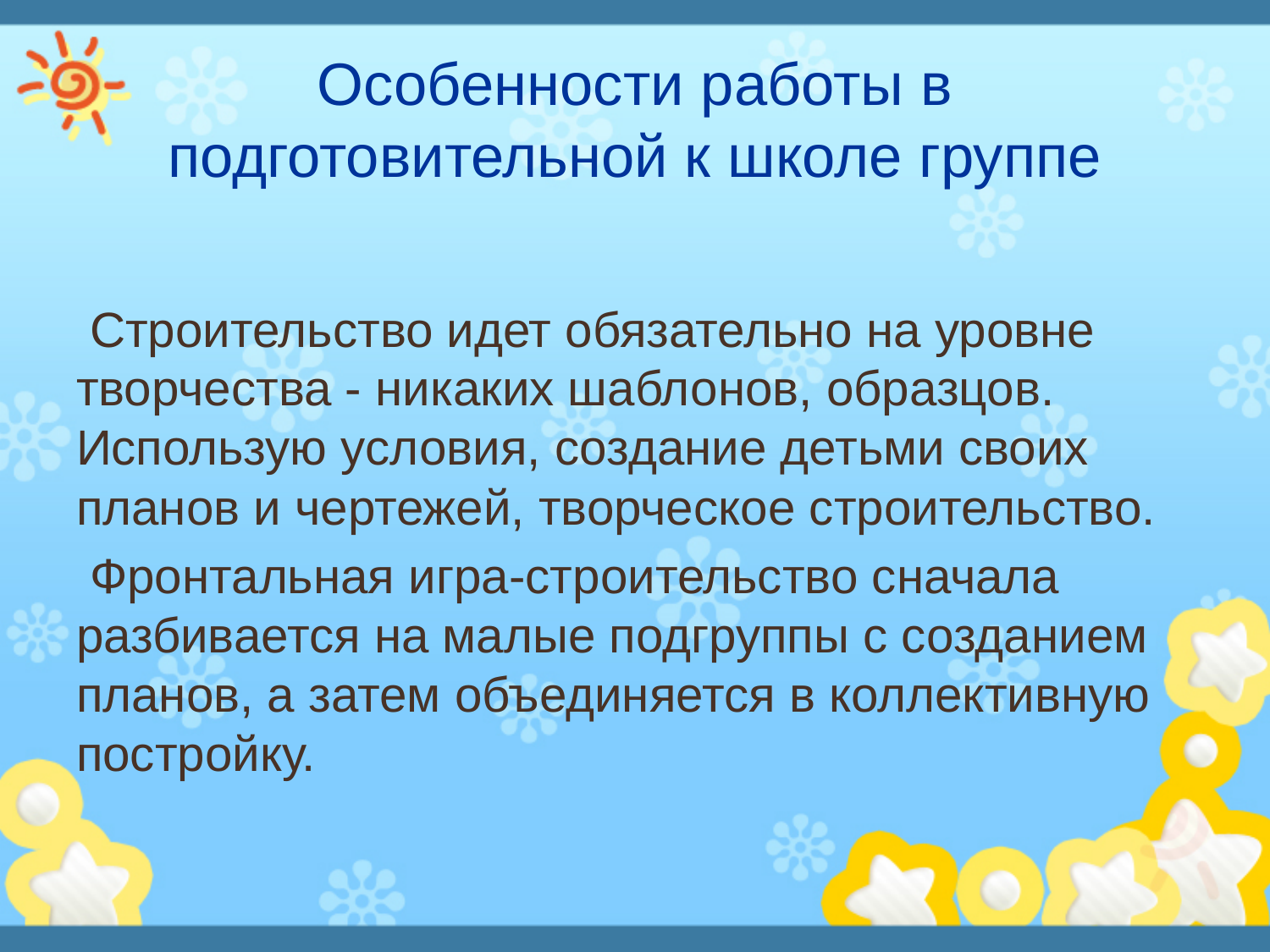

# Особенности работы в подготовительной к школе группе

 Строительство идет обязательно на уровне творчества - никаких шаблонов, образцов. Использую условия, создание детьми своих планов и чертежей, творческое строительство.
 Фронтальная игра-строительство сначала разбивается на малые подгруппы с созданием планов, а затем объединяется в коллективную постройку.